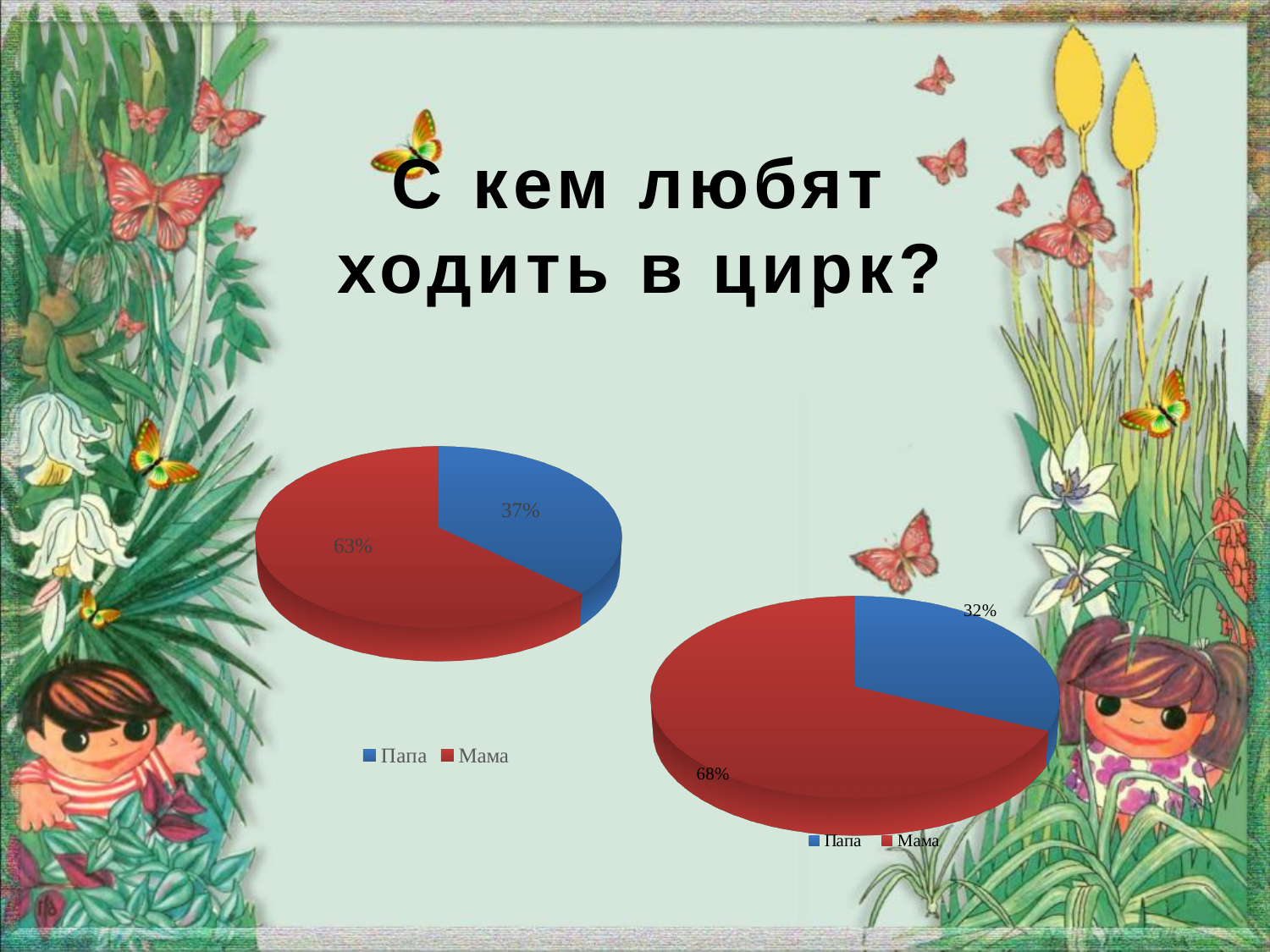

# С кем любят ходить в цирк?

[unsupported chart]

[unsupported chart]

[unsupported chart]

[unsupported chart]

[unsupported chart]